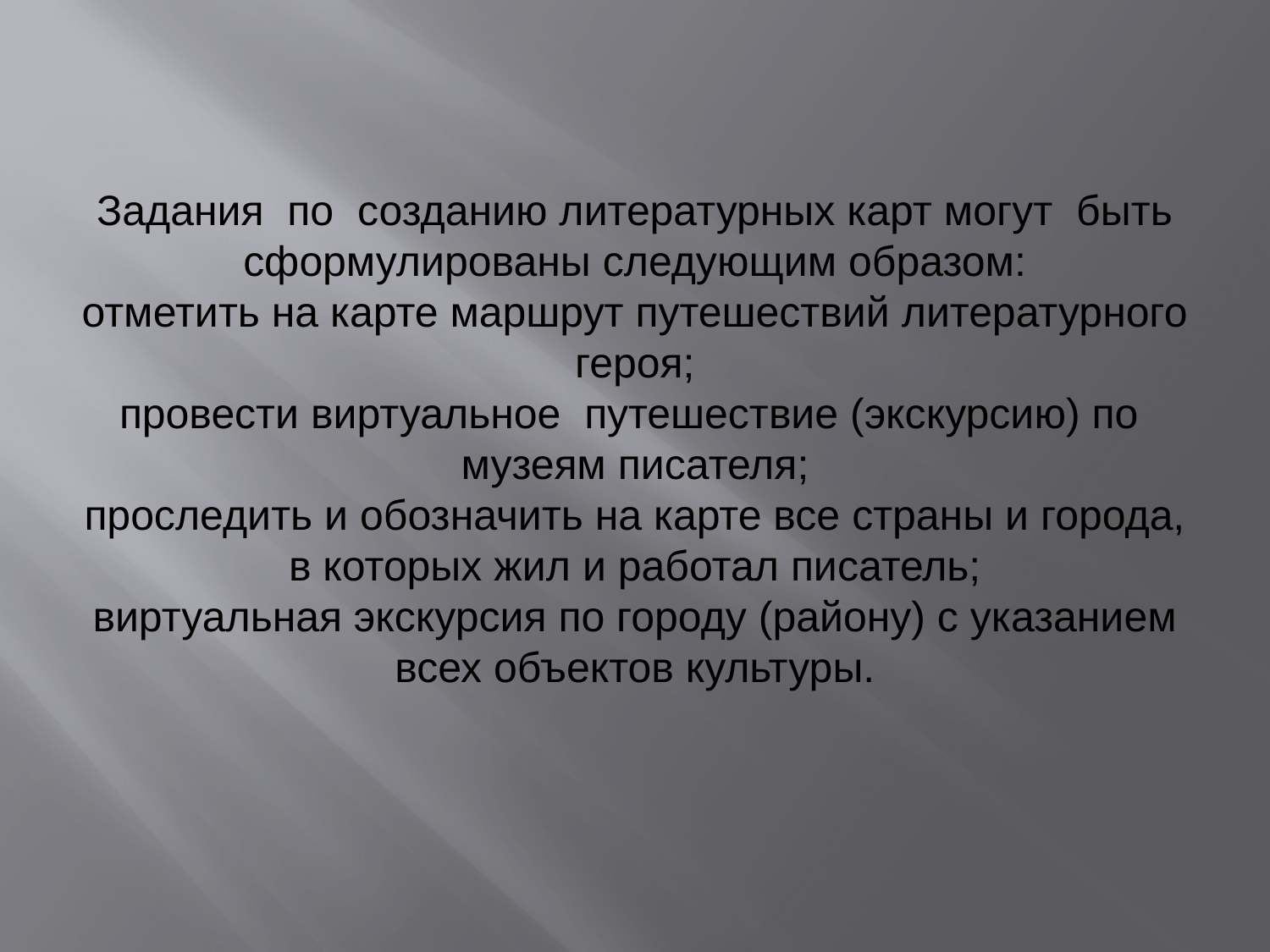

# Задания  по  созданию литературных карт могут  быть сформулированы следующим образом: отметить на карте маршрут путешествий литературного героя; провести виртуальное  путешествие (экскурсию) по  музеям писателя; проследить и обозначить на карте все страны и города, в которых жил и работал писатель; виртуальная экскурсия по городу (району) с указанием всех объектов культуры.